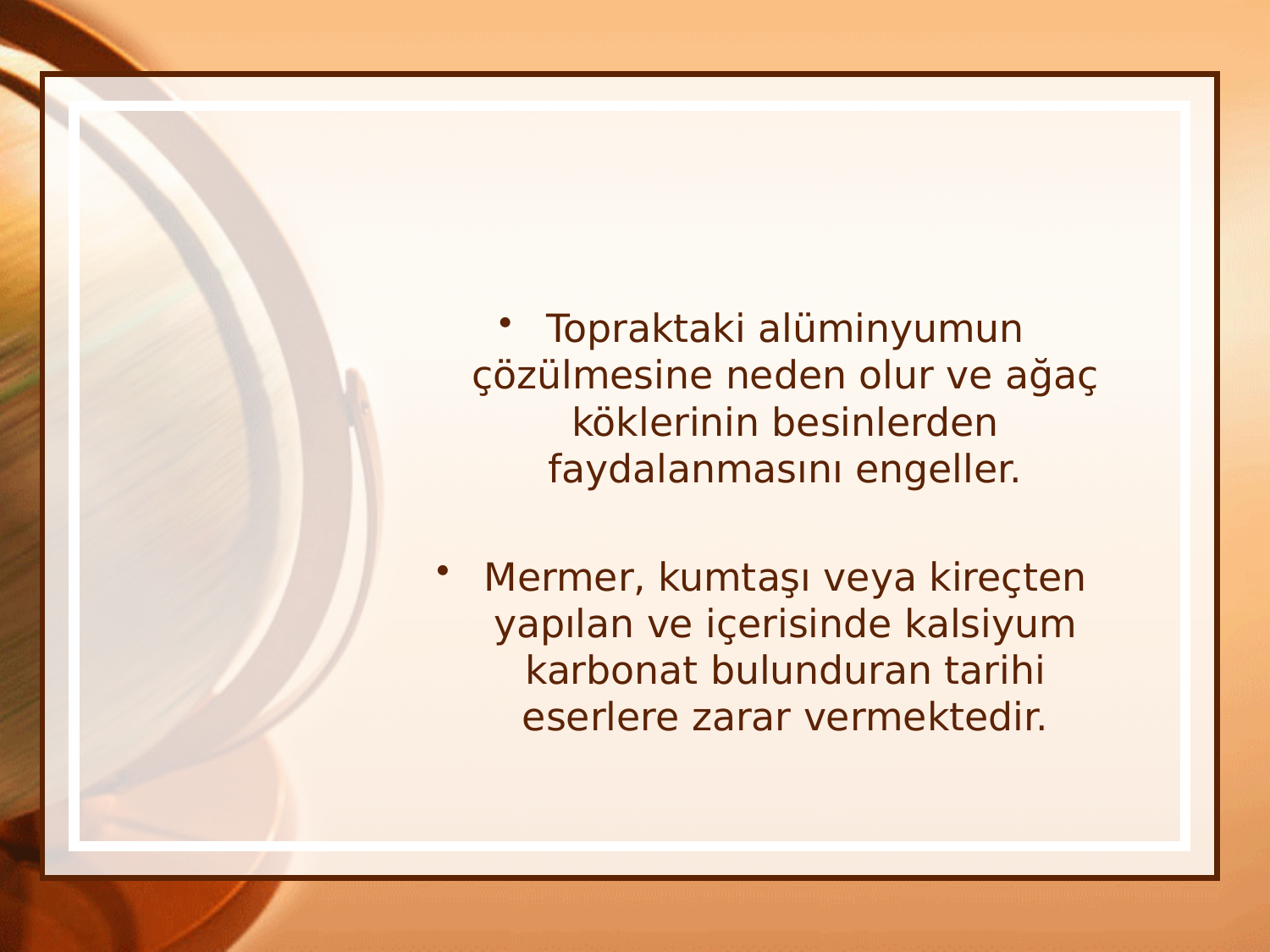

#

Topraktaki alüminyumun çözülmesine neden olur ve ağaç köklerinin besinlerden faydalanmasını engeller.

Mermer, kumtaşı veya kireçten yapılan ve içerisinde kalsiyum karbonat bulunduran tarihi eserlere zarar vermektedir.